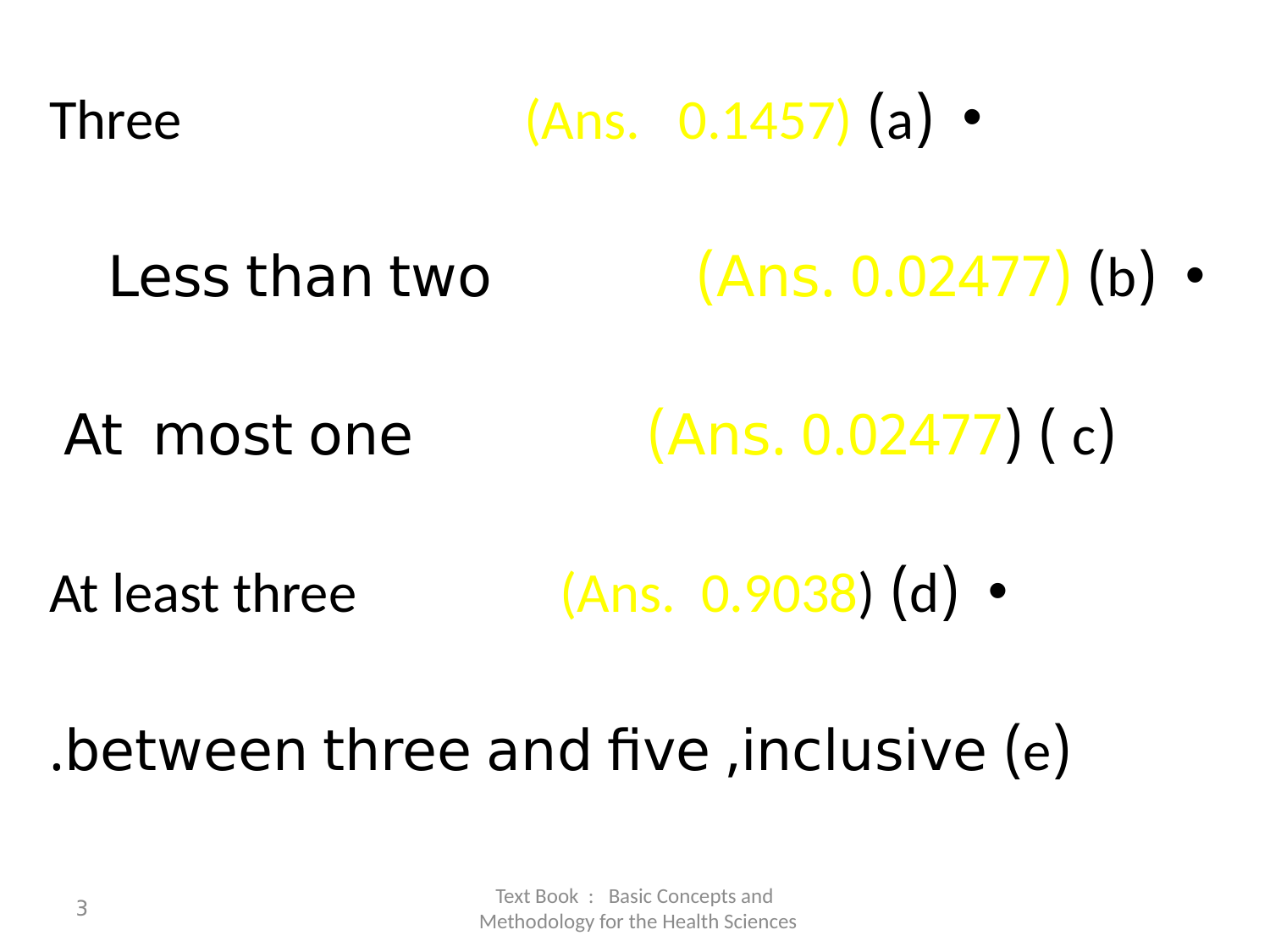

(a) Three                           (Ans.   0.1457)

(b) Less than two              (Ans. 0.02477)

(c ) At  most one                (Ans. 0.02477)

(d) At least three                (Ans.  0.9038)

(e) between three and five ,inclusive.

3
Text Book  :   Basic Concepts and Methodology for the Health Sciences